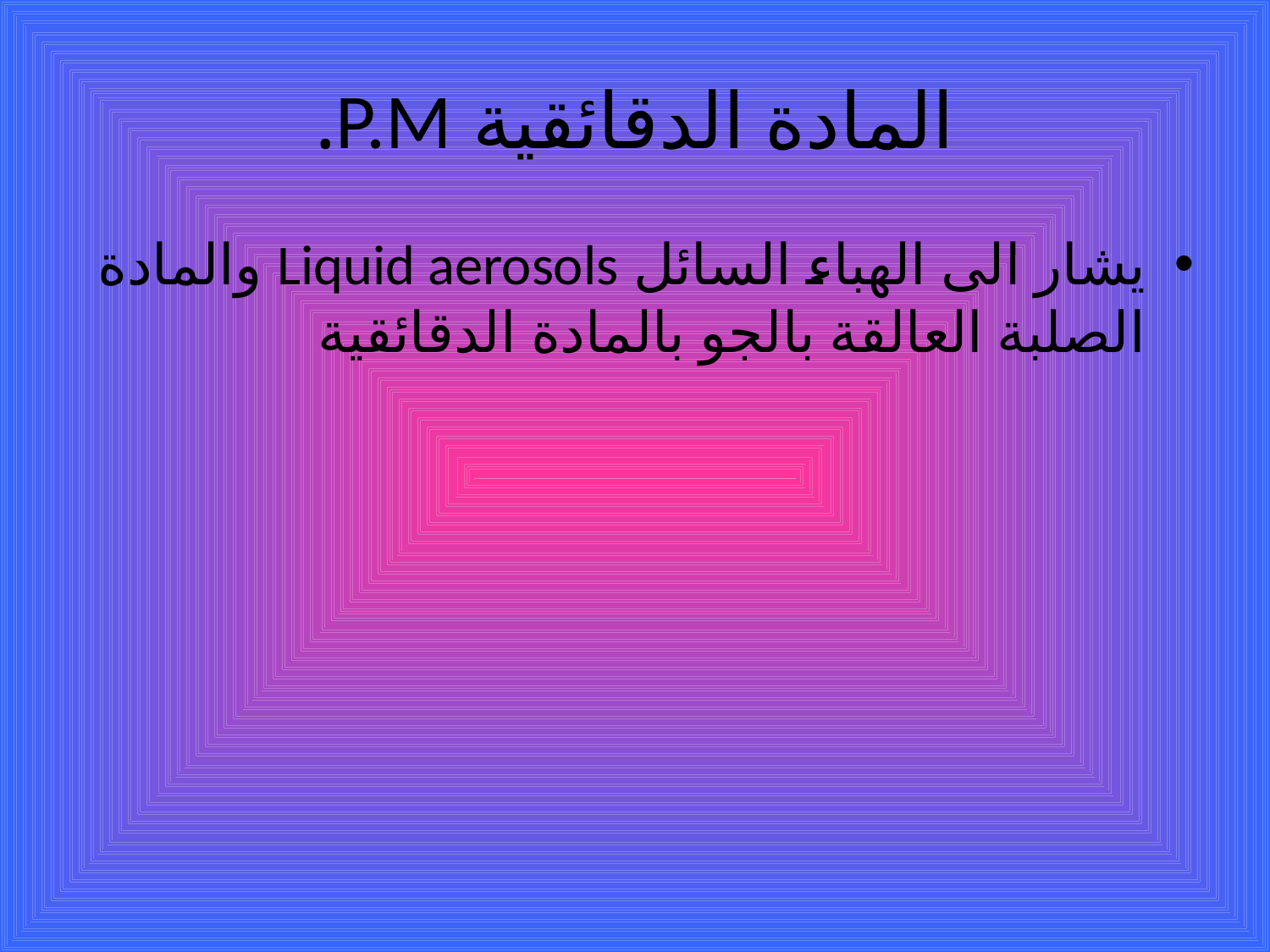

# المادة الدقائقية P.M.
يشار الى الهباء السائل Liquid aerosols والمادة الصلبة العالقة بالجو بالمادة الدقائقية